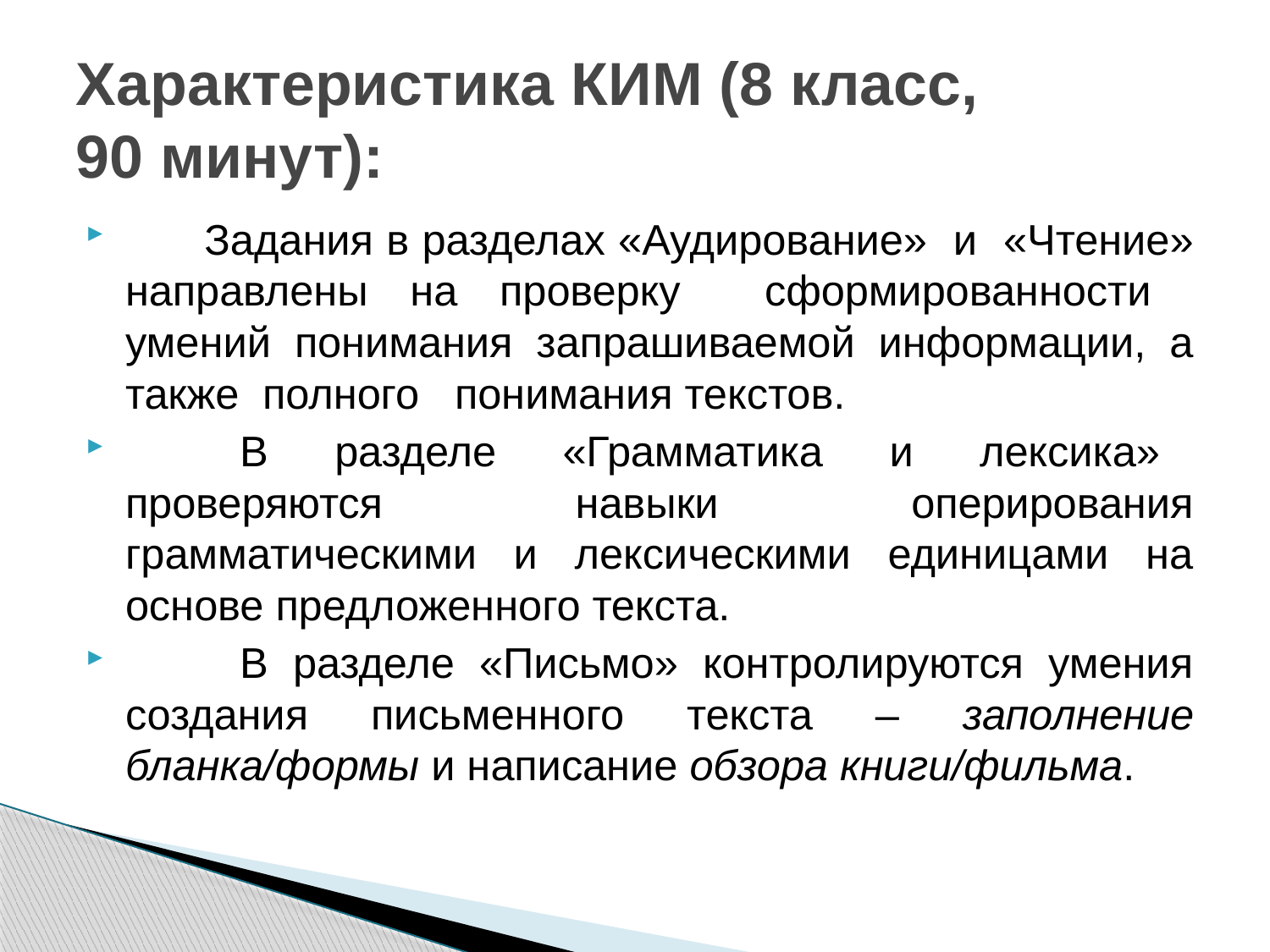

# Характеристика КИМ (8 класс, 90 минут):
      Задания в разделах «Аудирование»  и  «Чтение» направлены на проверку  сформированности  умений понимания запрашиваемой информации, а также  полного   понимания текстов.
	В  разделе  «Грамматика  и  лексика»  проверяются  навыки  оперирования грамматическими и лексическими единицами на основе предложенного текста.
	В разделе «Письмо» контролируются умения создания письменного текста – заполнение бланка/формы и написание обзора книги/фильма.